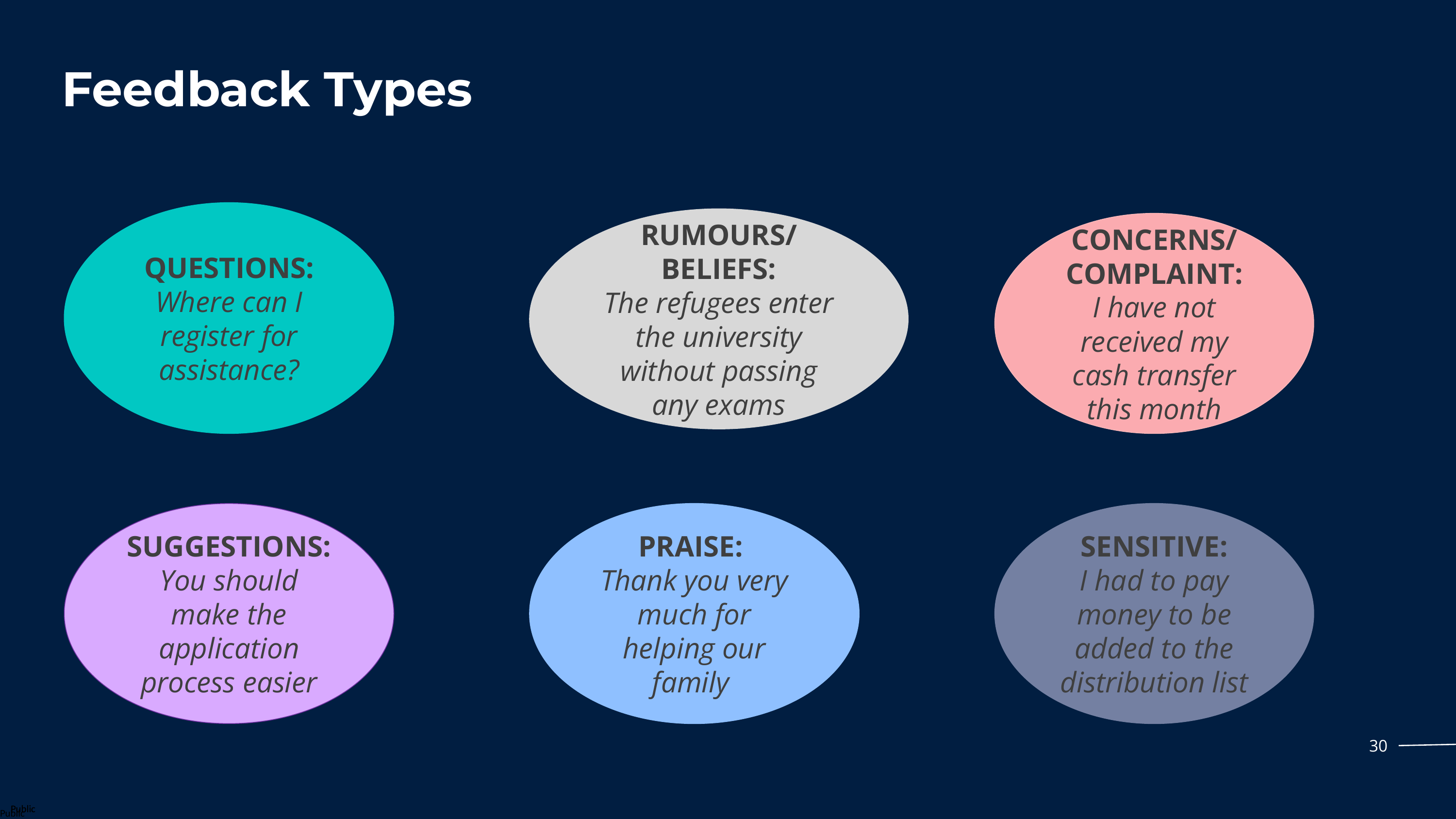

# Feedback Types
QUESTIONS:
Where can I register for assistance?
RUMOURS/ BELIEFS:
The refugees enter the university without passing any exams
CONCERNS/ COMPLAINT:
I have not received my cash transfer this month
SUGGESTIONS:
You should make the application process easier
PRAISE:
Thank you very much for helping our family
SENSITIVE:
I had to pay money to be added to the distribution list